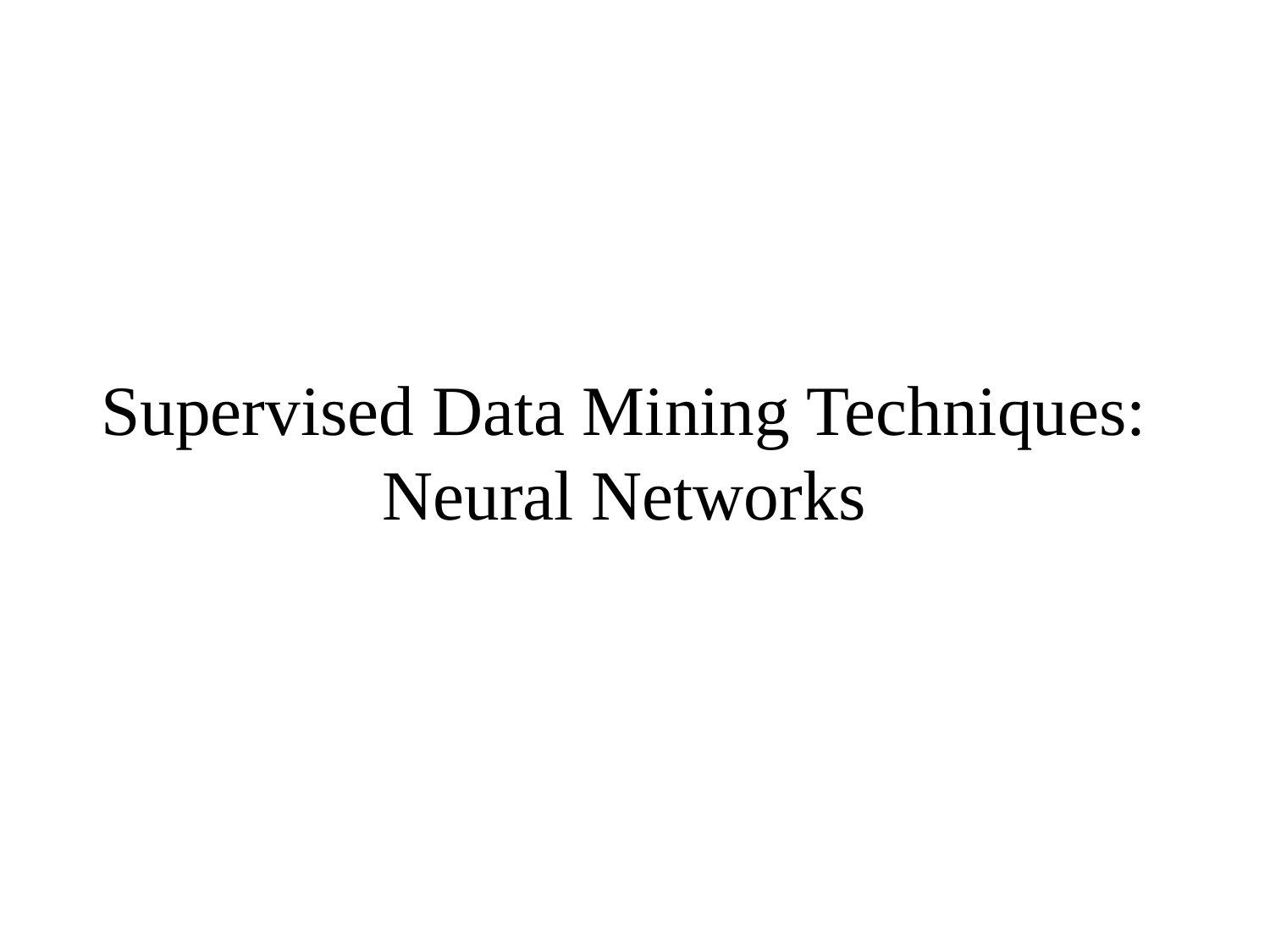

# Supervised Data Mining Techniques: Neural Networks